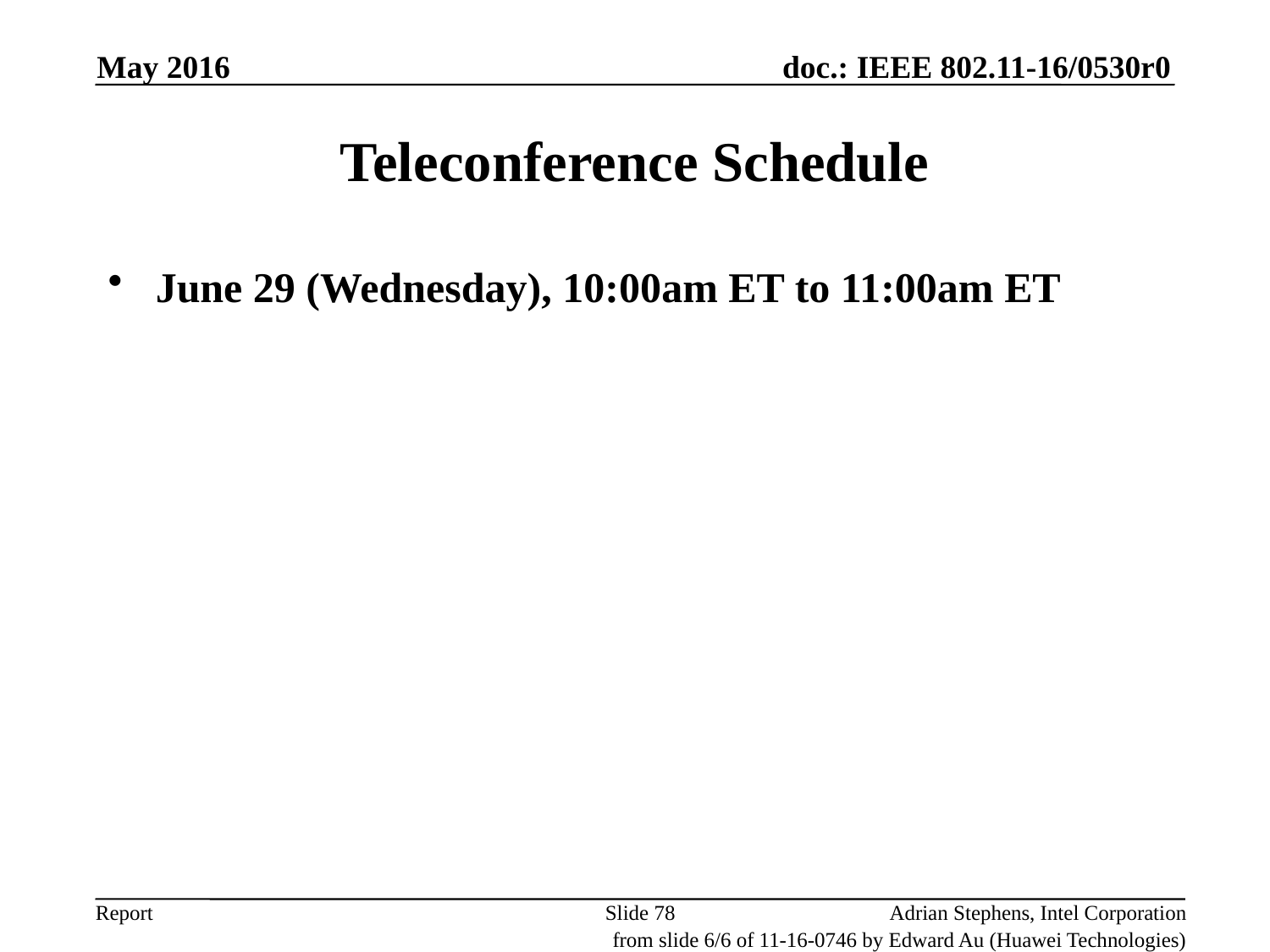

May 2016
Teleconference Schedule
June 29 (Wednesday), 10:00am ET to 11:00am ET

Slide 78
Adrian Stephens, Intel Corporation
from slide 6/6 of 11-16-0746 by Edward Au (Huawei Technologies)